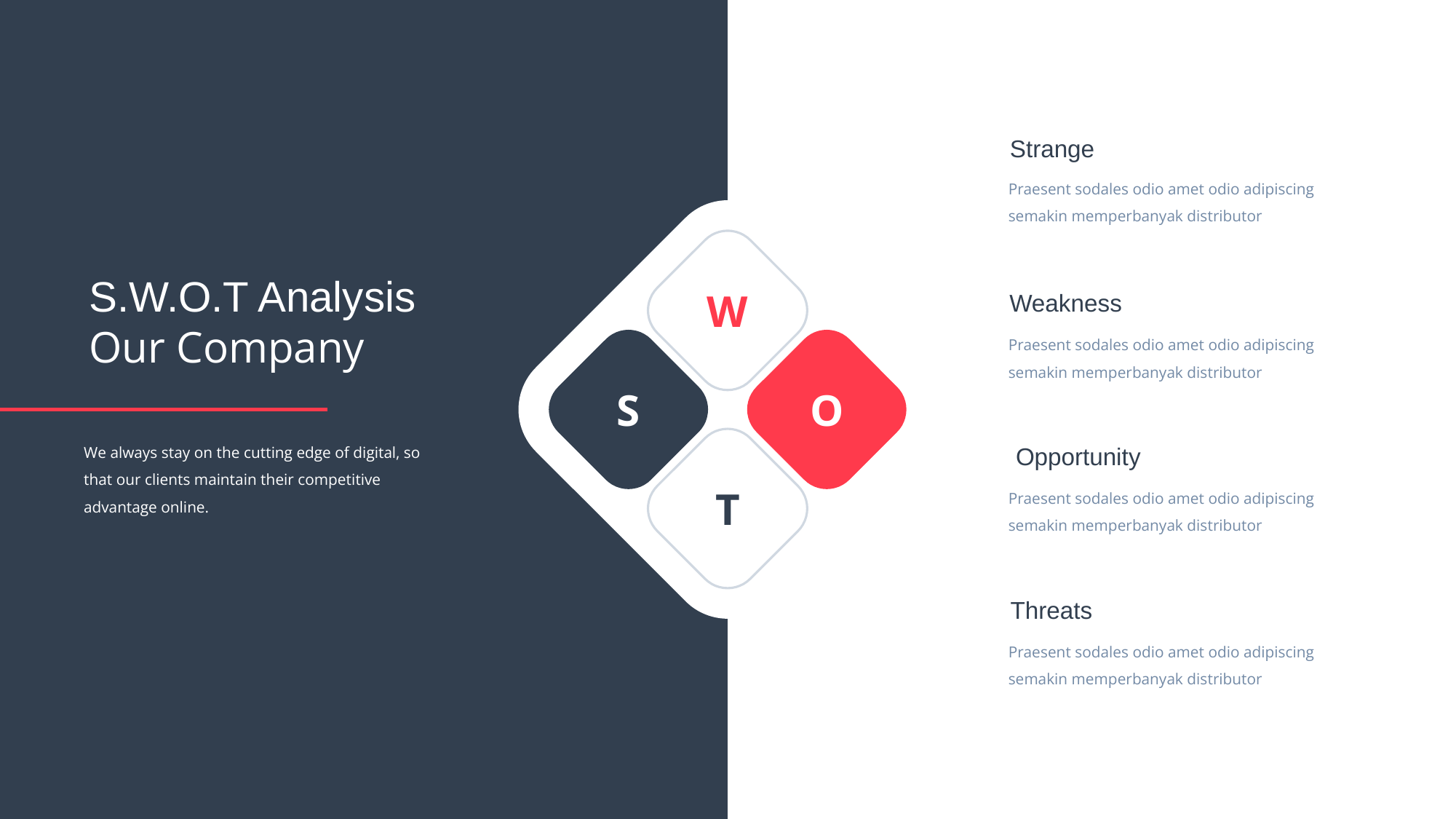

Strange
Praesent sodales odio amet odio adipiscing semakin memperbanyak distributor

W

S
O

T
S.W.O.T Analysis
Our Company
Weakness
Praesent sodales odio amet odio adipiscing semakin memperbanyak distributor
We always stay on the cutting edge of digital, so that our clients maintain their competitive advantage online.
Opportunity
Praesent sodales odio amet odio adipiscing semakin memperbanyak distributor
Threats
Praesent sodales odio amet odio adipiscing semakin memperbanyak distributor